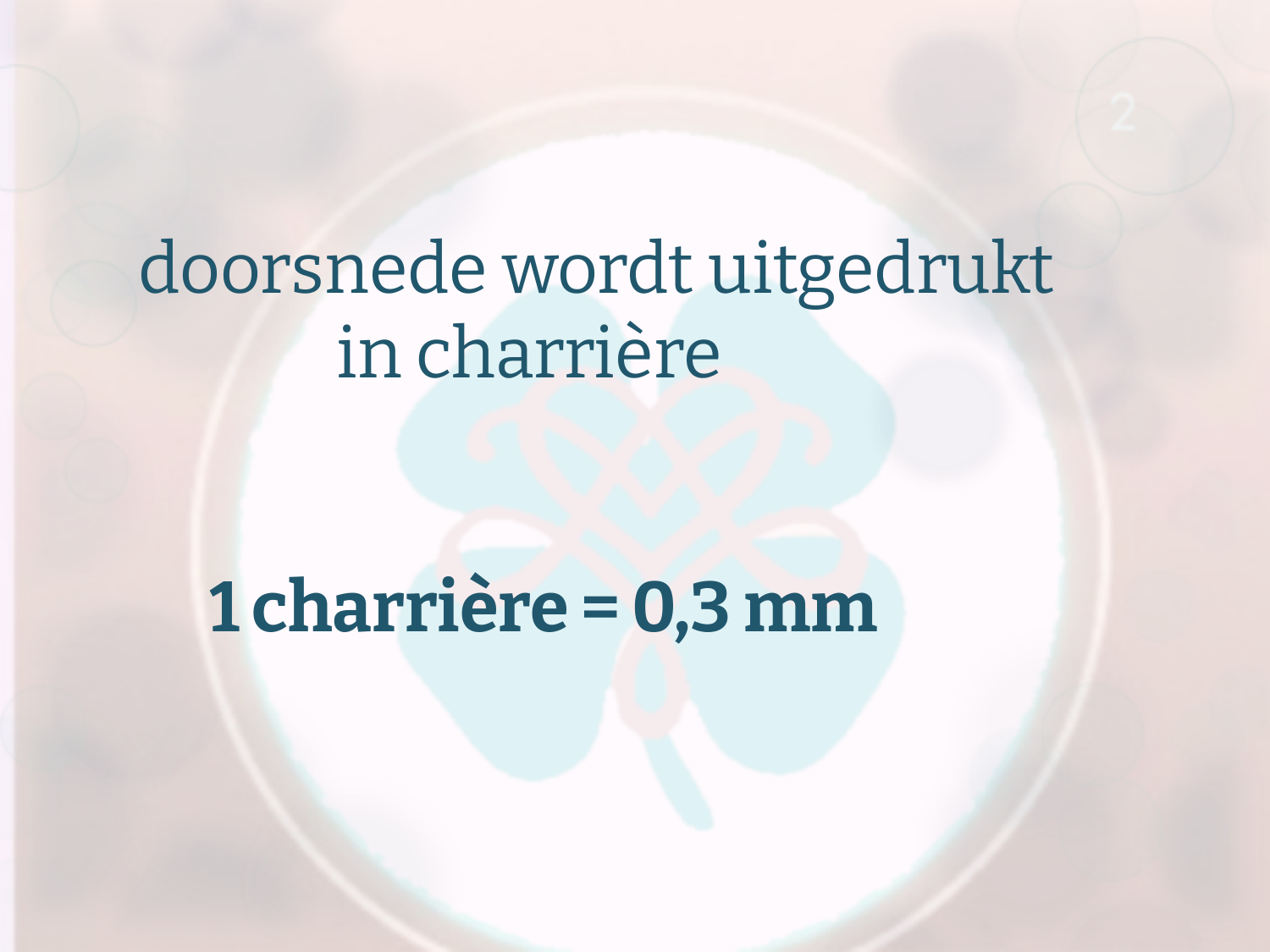

doorsnede wordt uitgedrukt
                   in charrière

          1 charrière = 0,3 mm